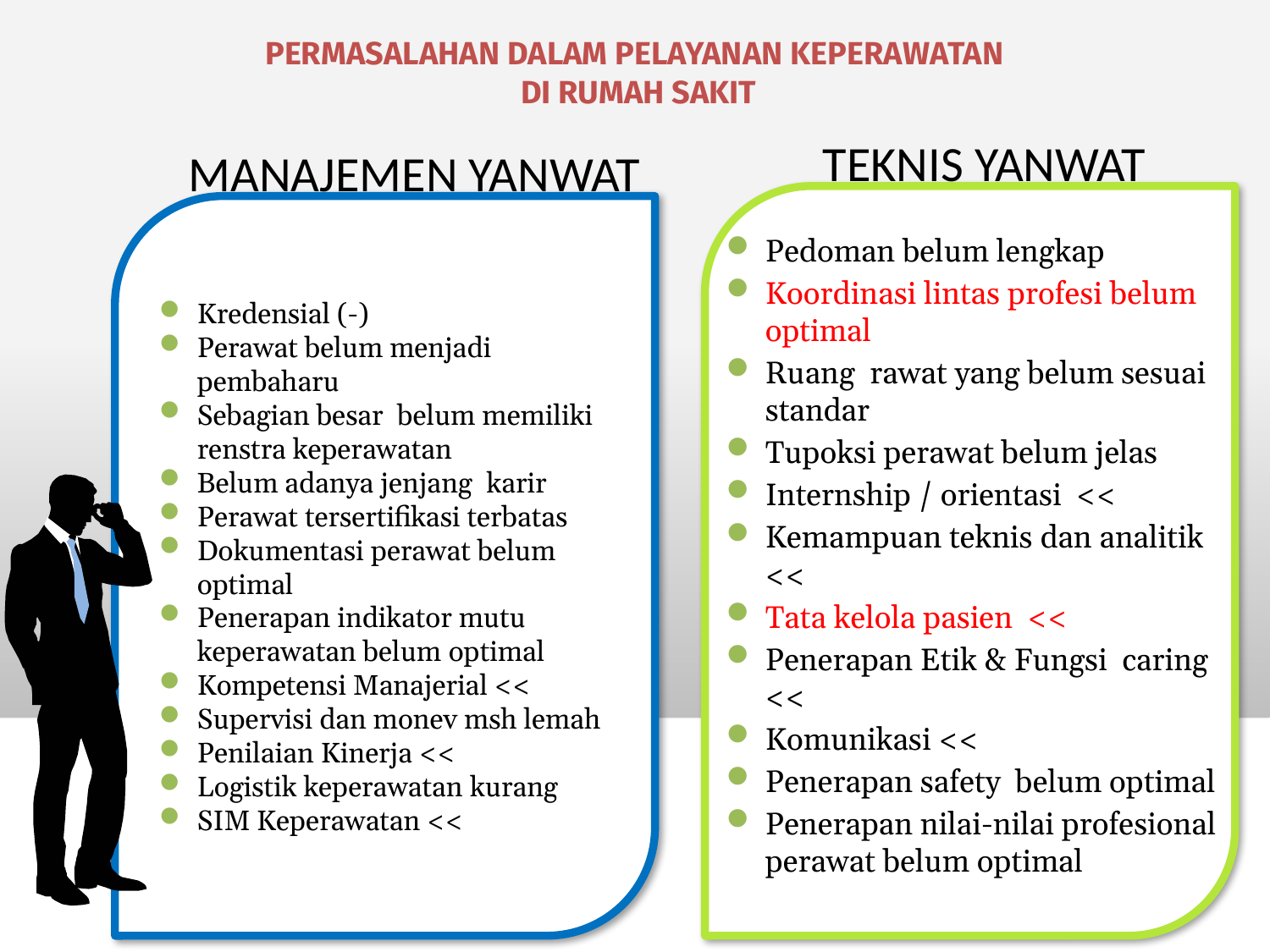

PERMASALAHAN DALAM PELAYANAN KEPERAWATAN
 DI RUMAH SAKIT
TEKNIS YANWAT
MANAJEMEN YANWAT

Kredensial (-)
Perawat belum menjadi pembaharu
Sebagian besar  belum memiliki renstra keperawatan
Belum adanya jenjang  karir
Perawat tersertifikasi terbatas
Dokumentasi perawat belum optimal
Penerapan indikator mutu keperawatan belum optimal
Kompetensi Manajerial <<
Supervisi dan monev msh lemah
Penilaian Kinerja <<
Logistik keperawatan kurang
SIM Keperawatan <<
Pedoman belum lengkap
Koordinasi lintas profesi belum optimal
Ruang  rawat yang belum sesuai standar
Tupoksi perawat belum jelas
Internship / orientasi  <<
Kemampuan teknis dan analitik <<
Tata kelola pasien  <<
Penerapan Etik & Fungsi  caring <<
Komunikasi <<
Penerapan safety  belum optimal
Penerapan nilai-nilai profesional perawat belum optimal

7